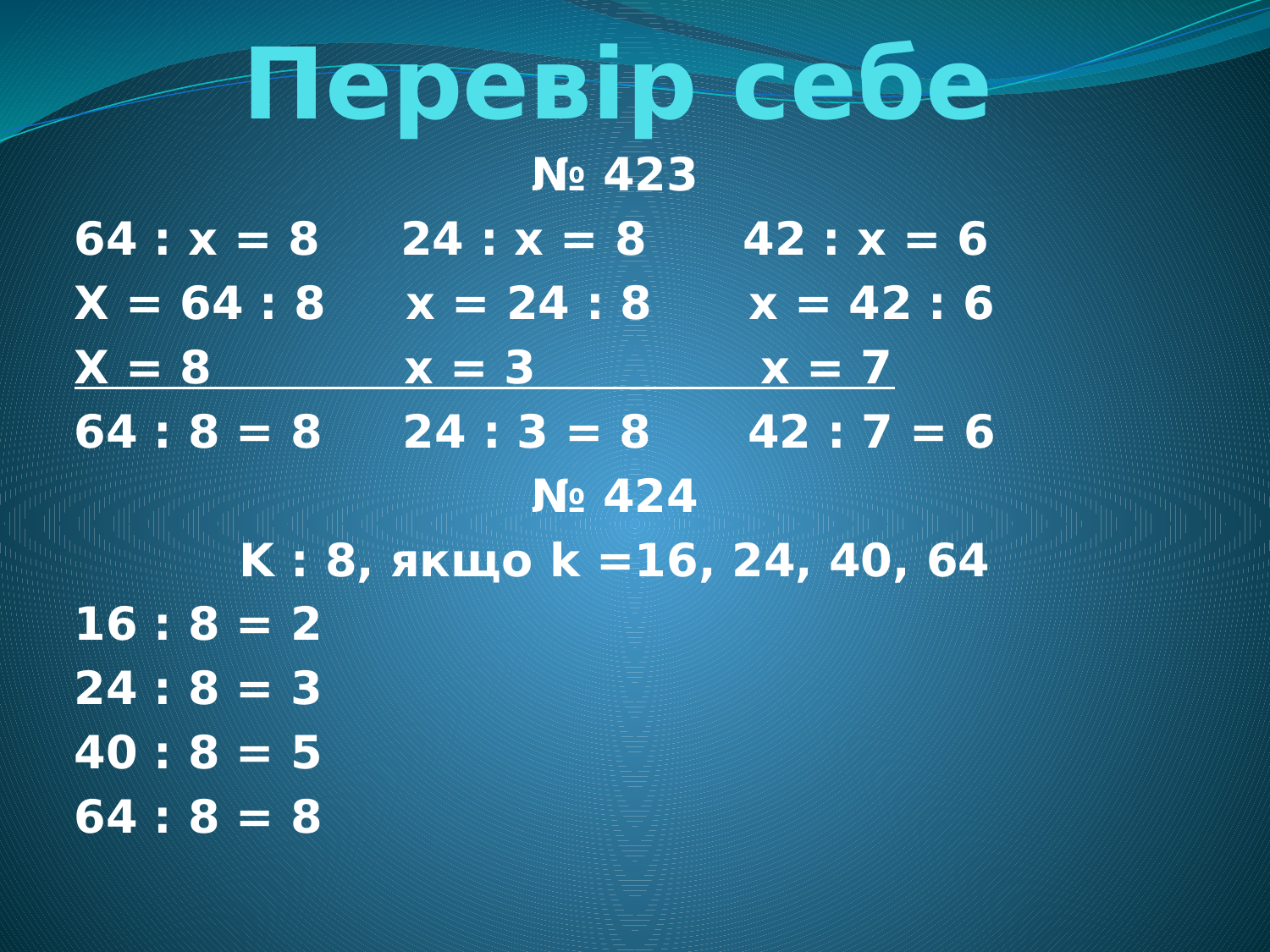

# Перевір себе
№ 423
64 : х = 8     24 : х = 8      42 : х = 6
Х = 64 : 8     х = 24 : 8      х = 42 : 6
Х = 8            х = 3              х = 7
64 : 8 = 8     24 : 3 = 8      42 : 7 = 6
№ 424
K : 8, якщо k =16, 24, 40, 64
16 : 8 = 2
24 : 8 = 3
40 : 8 = 5
64 : 8 = 8